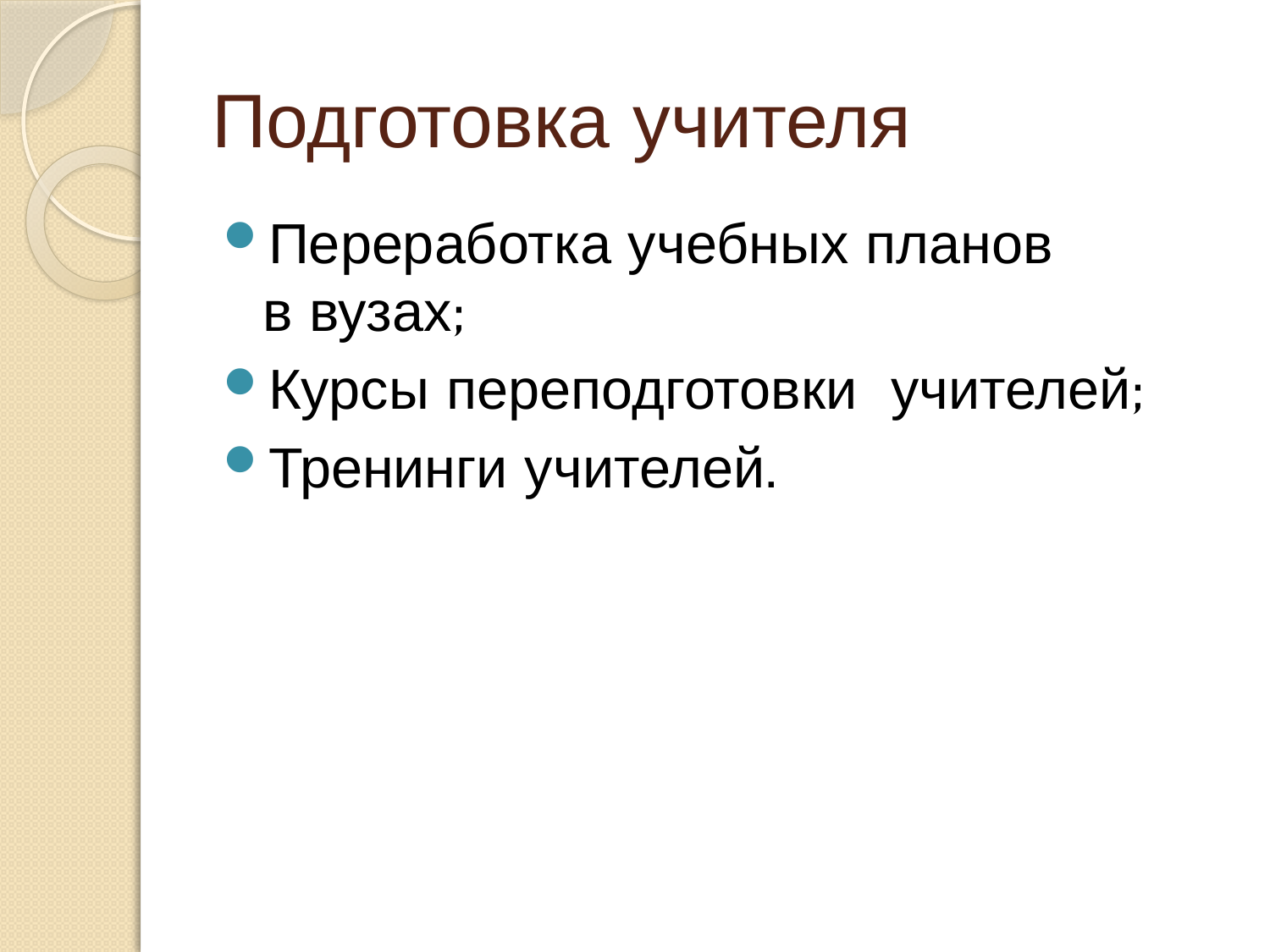

# Подготовка учителя
Переработка учебных планов в вузах;
Курсы переподготовки  учителей;
Тренинги учителей.